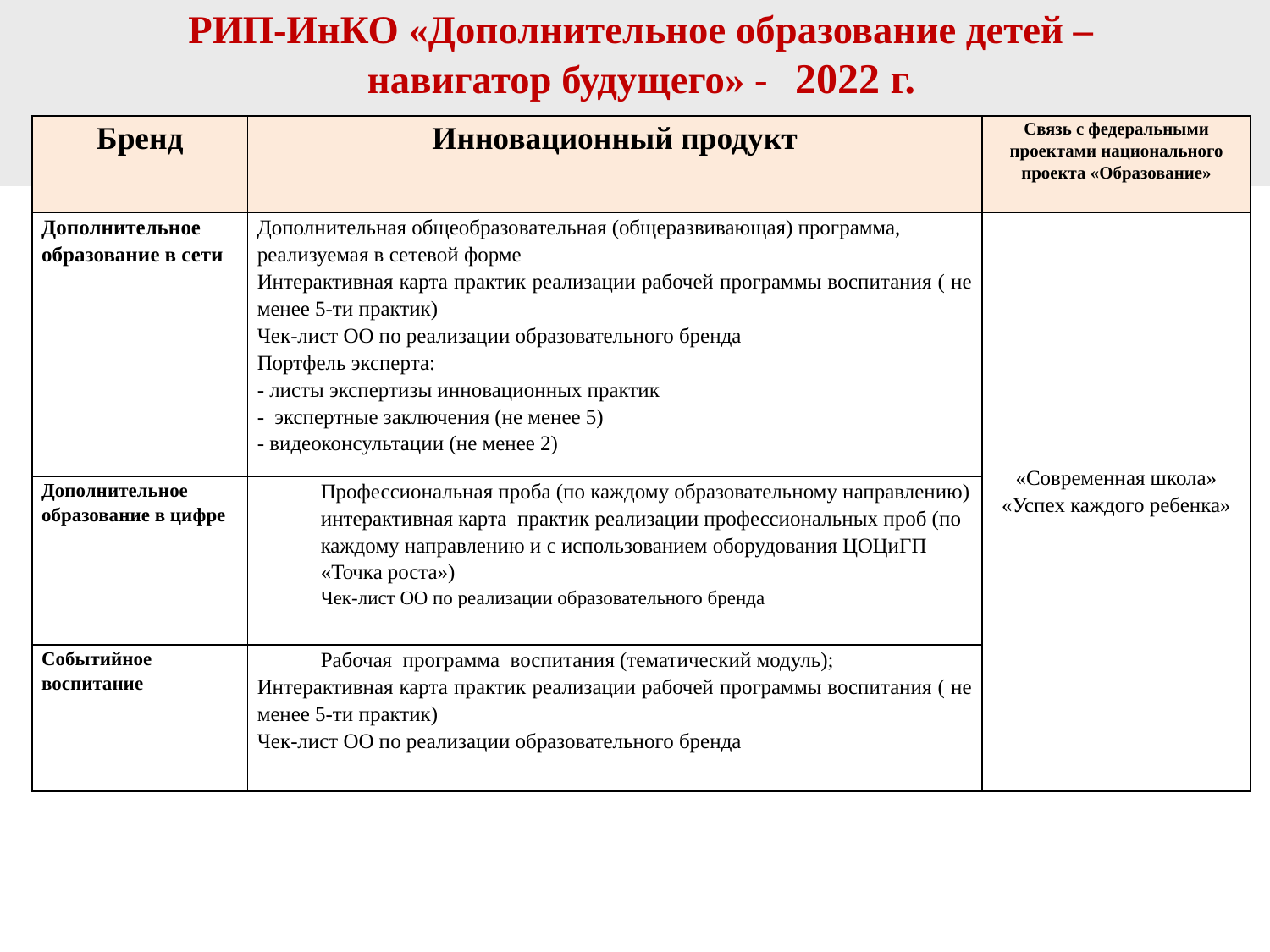

РИП-ИнКО «Дополнительное образование детей – навигатор будущего» -   2022 г.

| Бренд | Инновационный продукт | Связь с федеральными проектами национального проекта «Образование» |
| --- | --- | --- |
| Дополнительное образование в сети | Дополнительная общеобразовательная (общеразвивающая) программа, реализуемая в сетевой форме Интерактивная карта практик реализации рабочей программы воспитания ( не менее 5-ти практик) Чек-лист ОО по реализации образовательного бренда Портфель эксперта: - листы экспертизы инновационных практик - экспертные заключения (не менее 5) - видеоконсультации (не менее 2) | «Современная школа» «Успех каждого ребенка» |
| Дополнительное образование в цифре | Профессиональная проба (по каждому образовательному направлению) интерактивная карта практик реализации профессиональных проб (по каждому направлению и с использованием оборудования ЦОЦиГП «Точка роста») Чек-лист ОО по реализации образовательного бренда |  |
| Событийное воспитание | Рабочая программа воспитания (тематический модуль); Интерактивная карта практик реализации рабочей программы воспитания ( не менее 5-ти практик) Чек-лист ОО по реализации образовательного бренда |  |